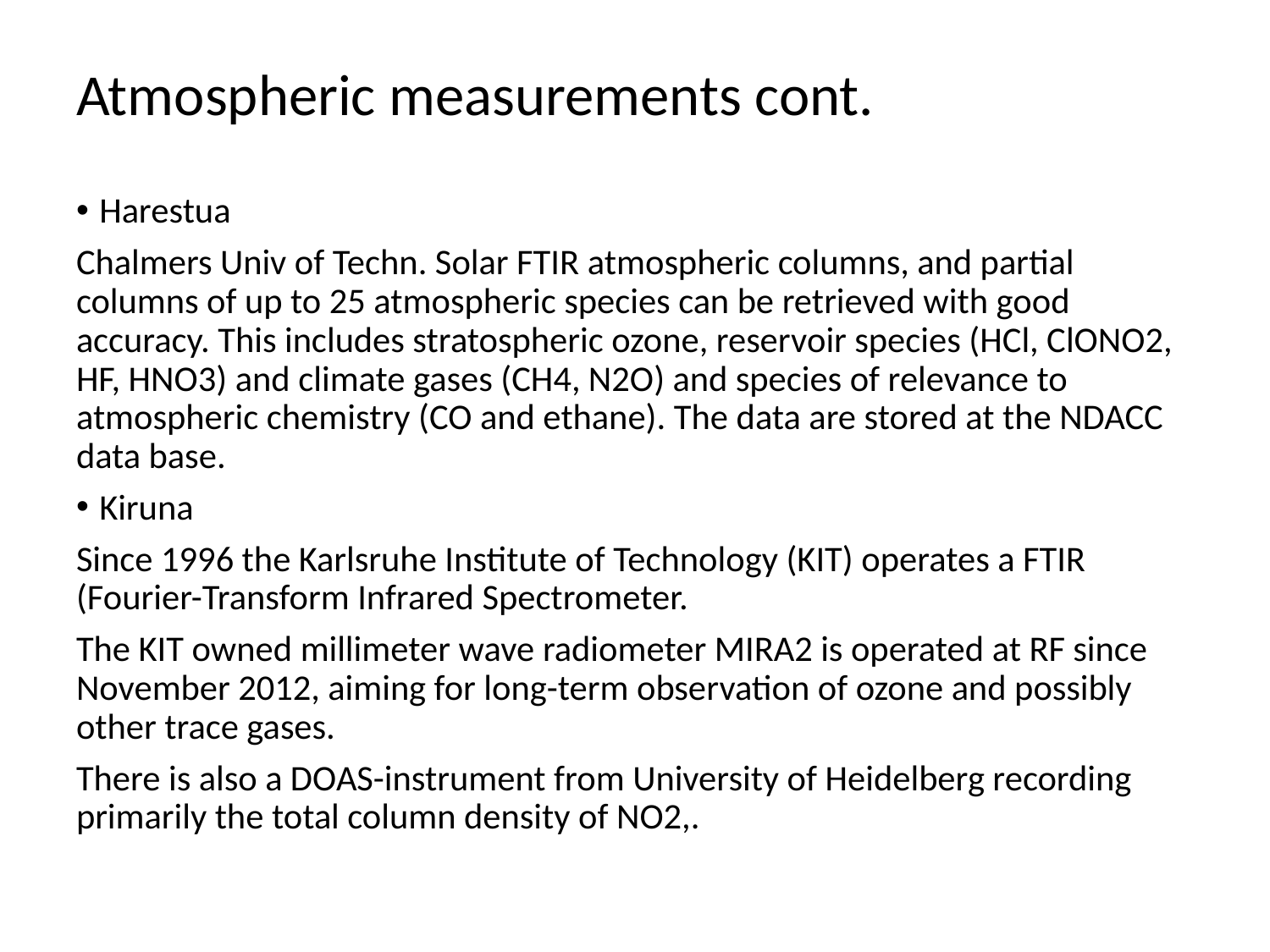

# Atmospheric measurements cont.
Harestua
Chalmers Univ of Techn. Solar FTIR atmospheric columns, and partial columns of up to 25 atmospheric species can be retrieved with good accuracy. This includes stratospheric ozone, reservoir species (HCl, ClONO2, HF, HNO3) and climate gases (CH4, N2O) and species of relevance to atmospheric chemistry (CO and ethane). The data are stored at the NDACC data base.
Kiruna
Since 1996 the Karlsruhe Institute of Technology (KIT) operates a FTIR (Fourier-Transform Infrared Spectrometer.
The KIT owned millimeter wave radiometer MIRA2 is operated at RF since November 2012, aiming for long-term observation of ozone and possibly other trace gases.
There is also a DOAS-instrument from University of Heidelberg recording primarily the total column density of NO2,.